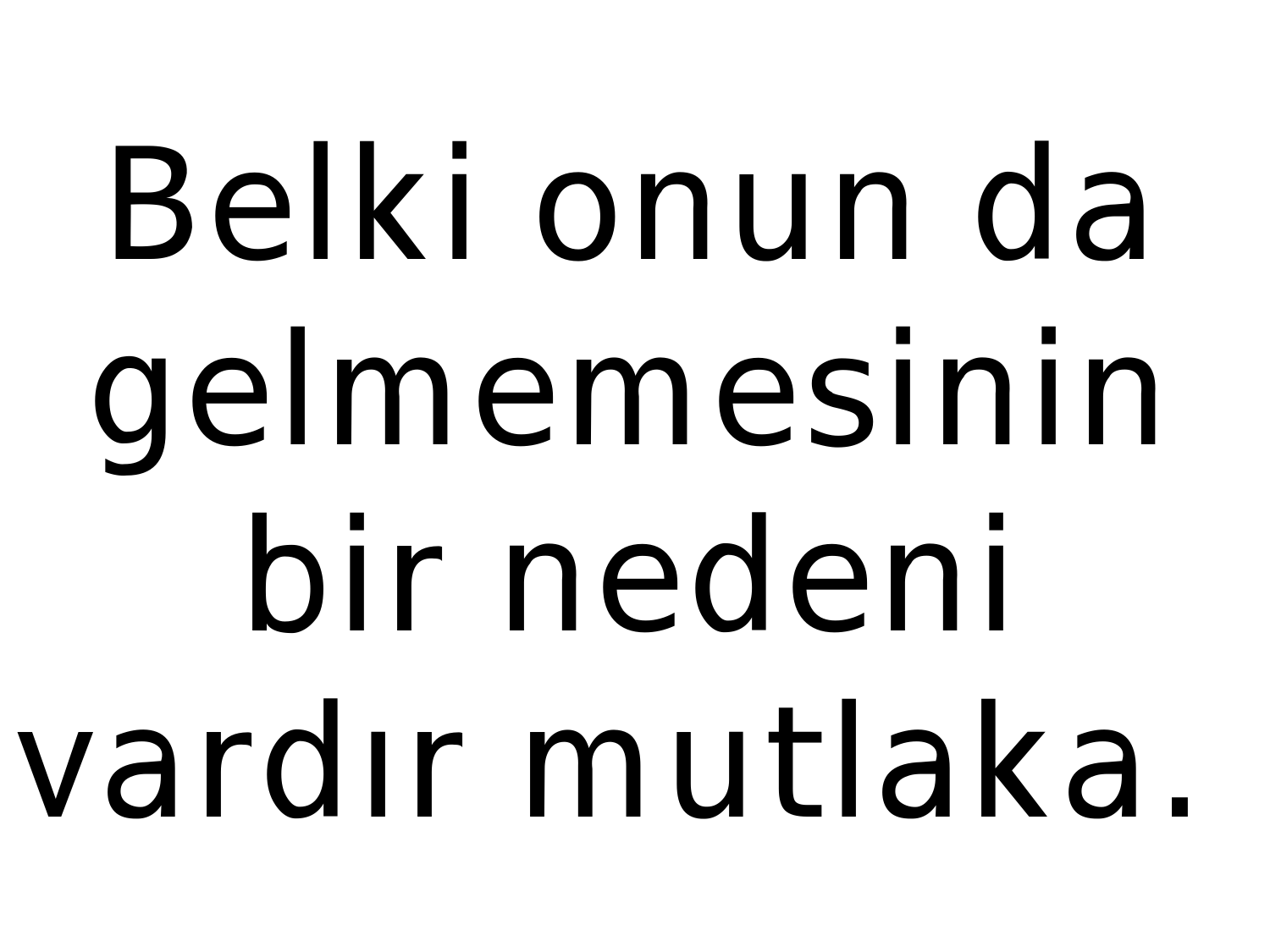

# Belki onun da gelmemesinin bir nedeni vardır mutlaka.